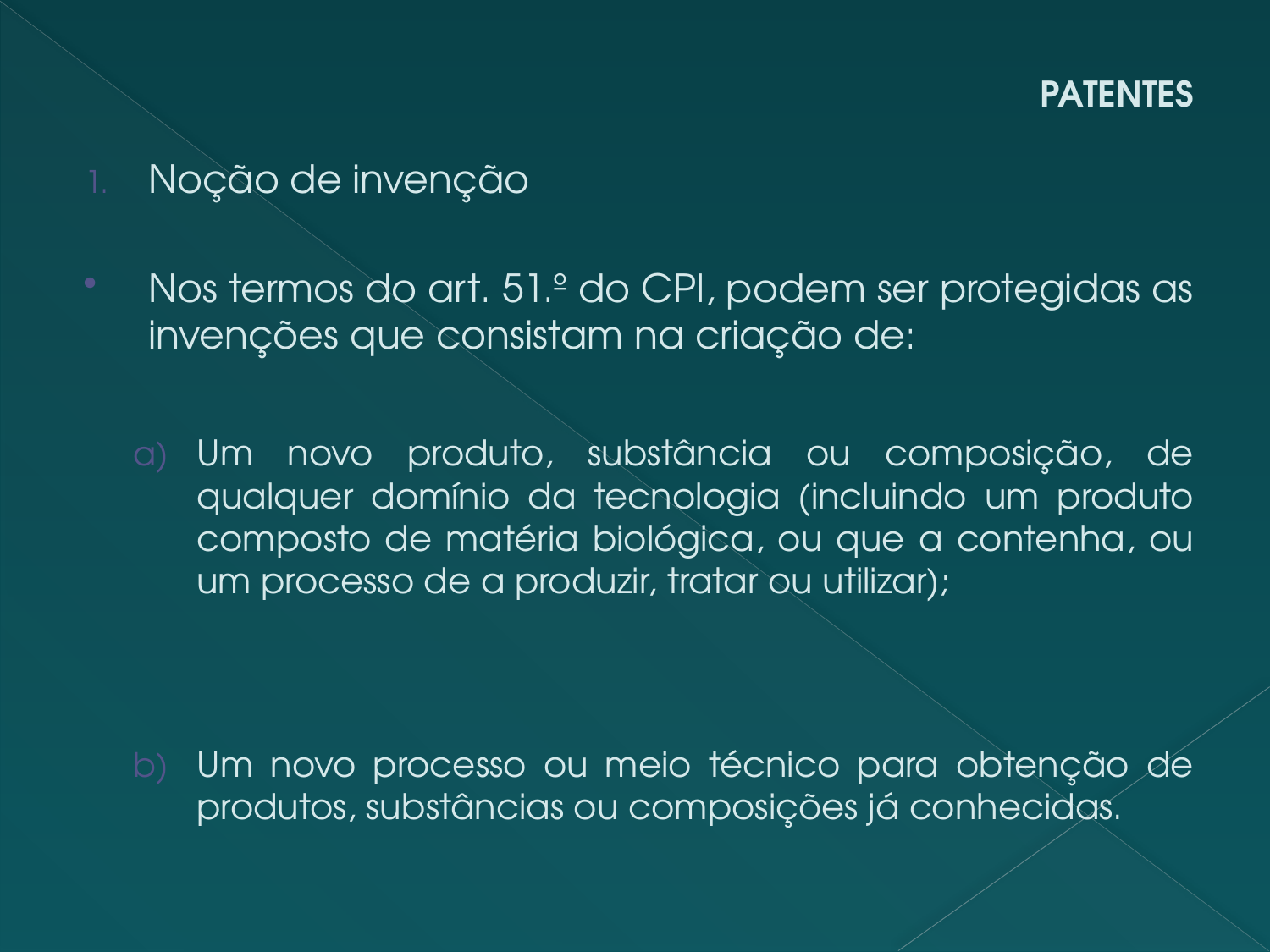

# PATENTES
Noção de invenção

Nos termos do art. 51.º do CPI, podem ser protegidas as invenções que consistam na criação de:

Um novo produto, substância ou composição, de qualquer domínio da tecnologia (incluindo um produto composto de matéria biológica, ou que a contenha, ou um processo de a produzir, tratar ou utilizar);

Um novo processo ou meio técnico para obtenção de produtos, substâncias ou composições já conhecidas.